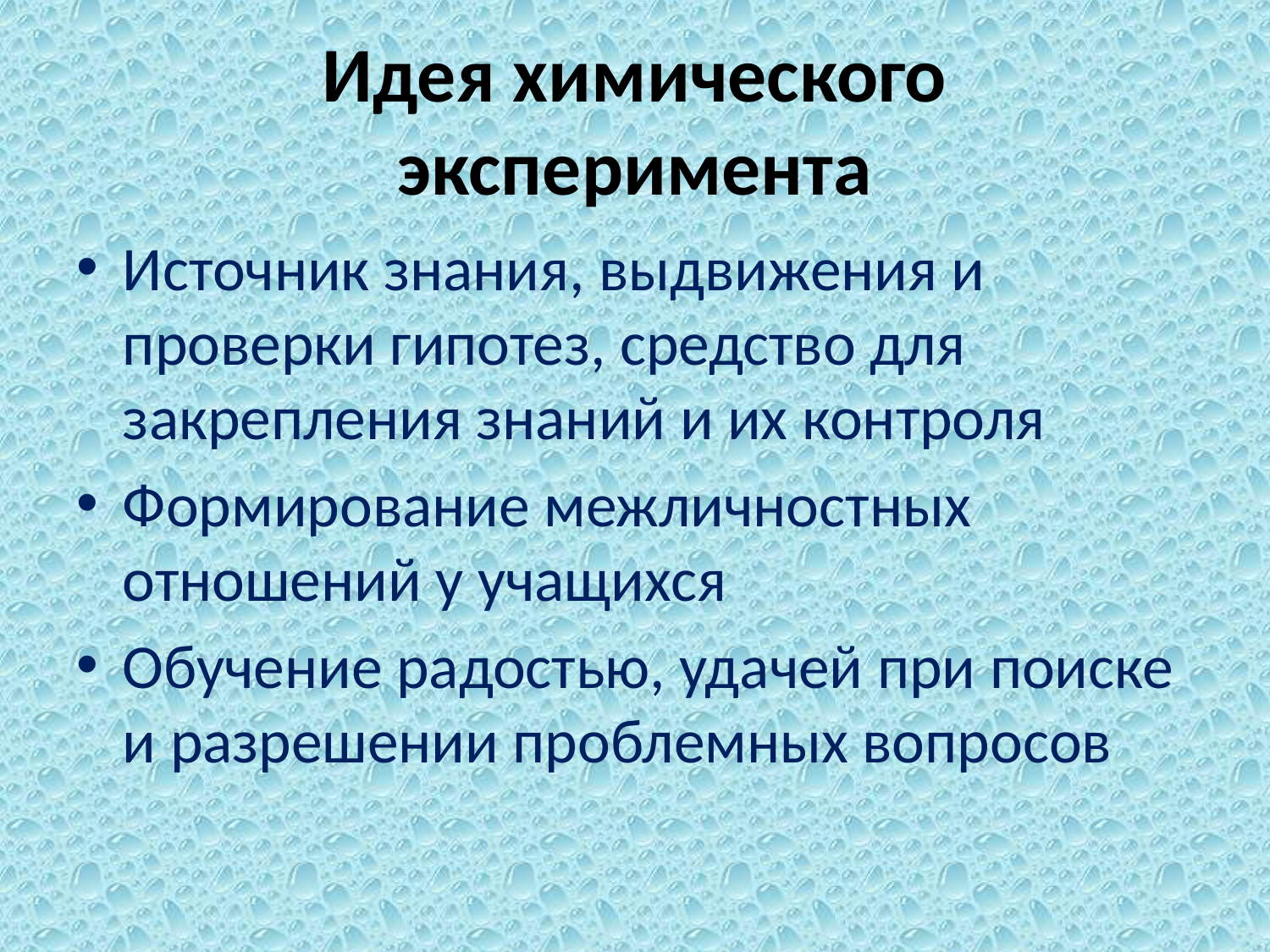

# Идея химического эксперимента
Источник знания, выдвижения и проверки гипотез, средство для закрепления знаний и их контроля
Формирование межличностных отношений у учащихся
Обучение радостью, удачей при поиске  и разрешении проблемных вопросов